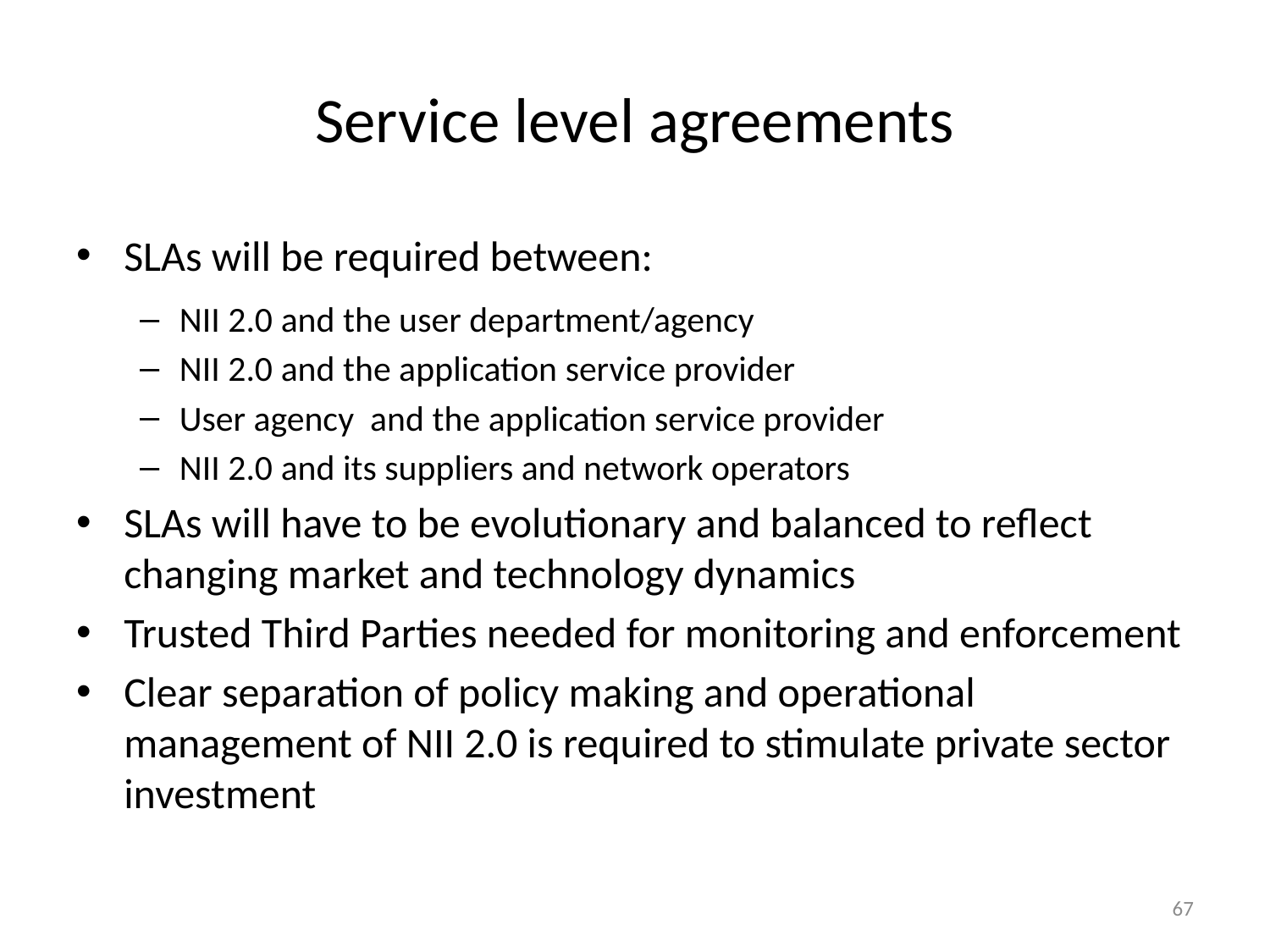

# Service level agreements
SLAs will be required between:
NII 2.0 and the user department/agency
NII 2.0 and the application service provider
User agency  and the application service provider
NII 2.0 and its suppliers and network operators
SLAs will have to be evolutionary and balanced to reflect changing market and technology dynamics
Trusted Third Parties needed for monitoring and enforcement
Clear separation of policy making and operational management of NII 2.0 is required to stimulate private sector investment

67